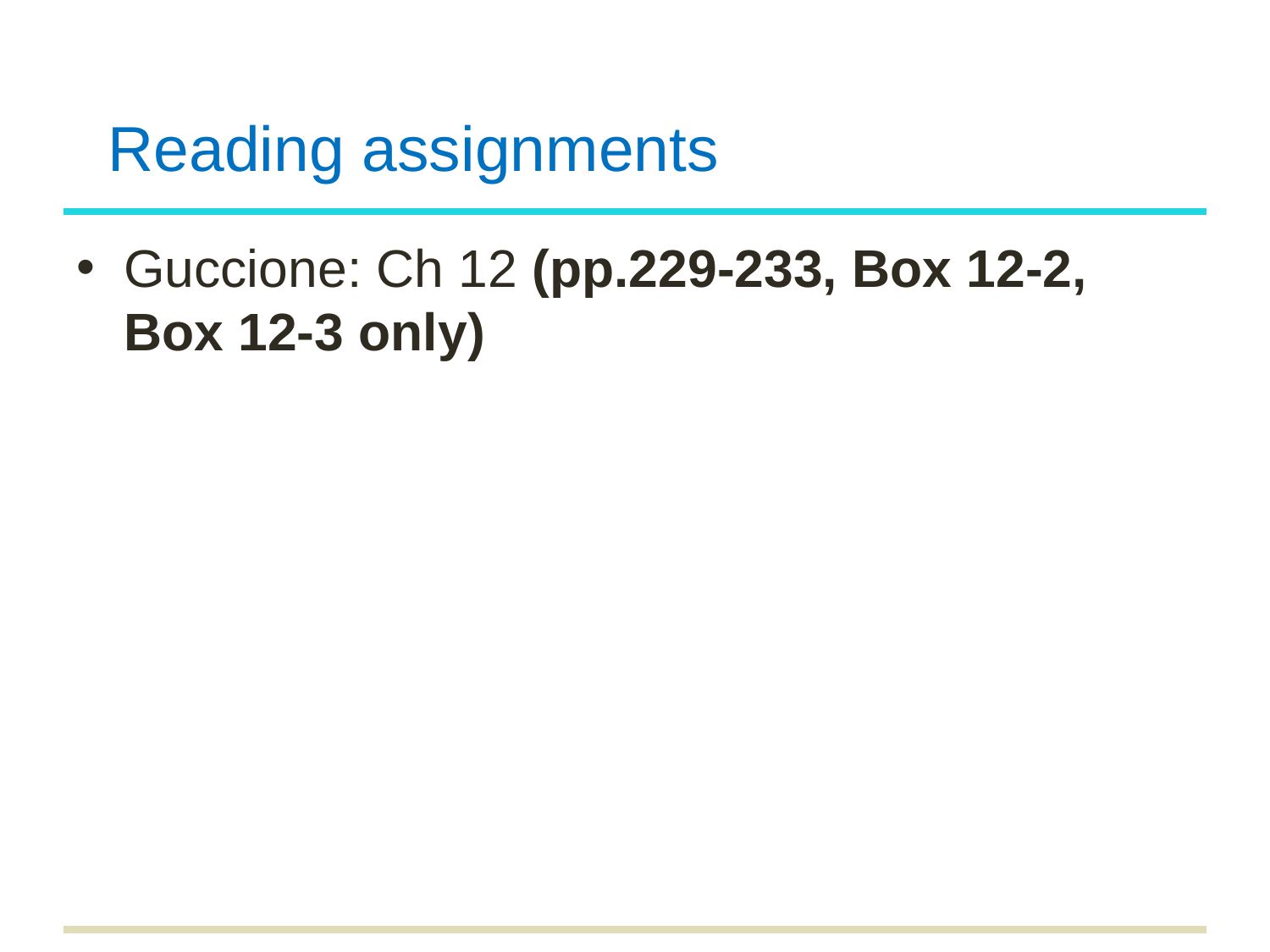

# Reading assignments
Guccione: Ch 12 (pp.229-233, Box 12-2, Box 12-3 only)